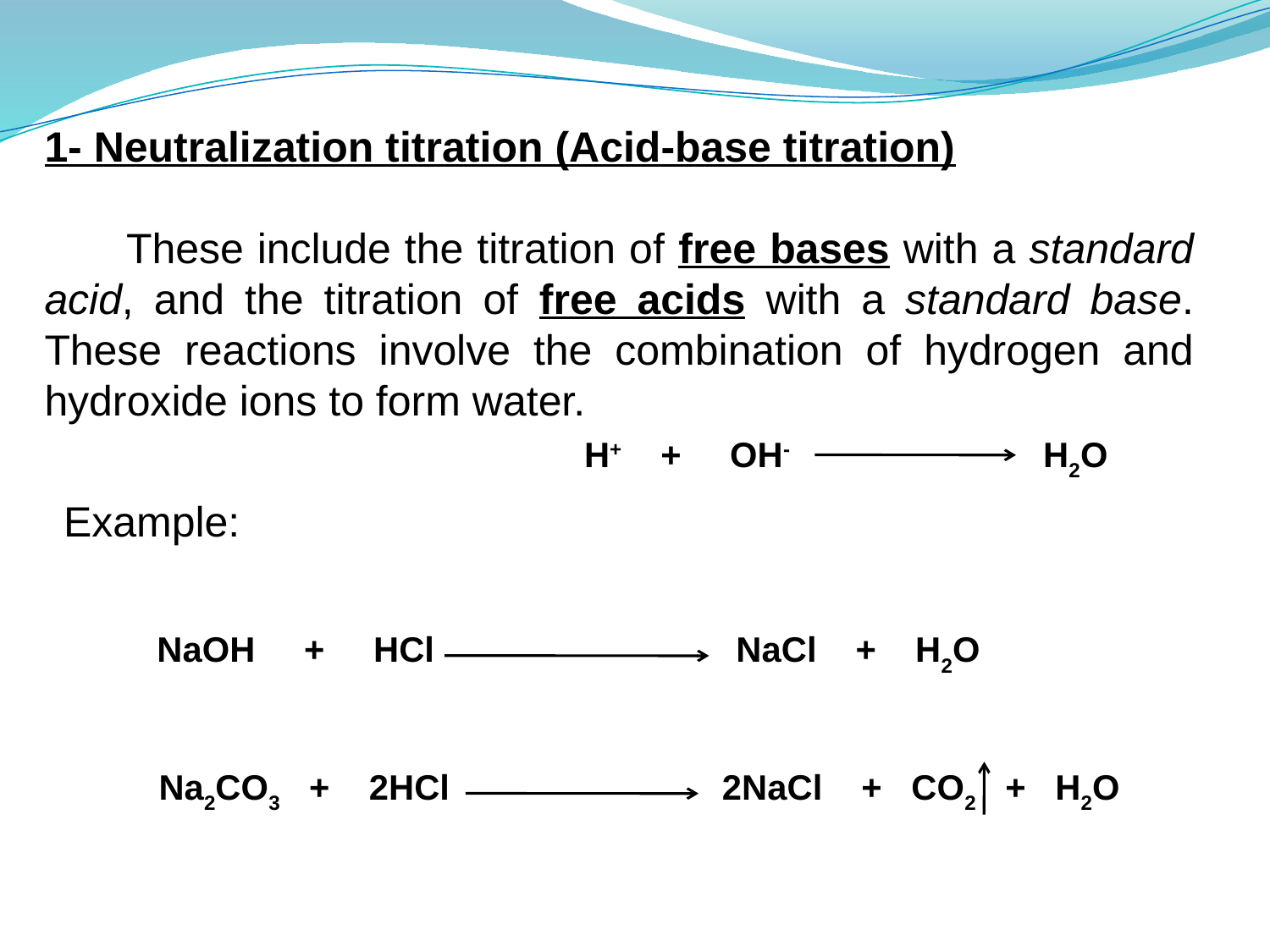

1- Neutralization titration (Acid-base titration)

      These include the titration of free bases with a standard acid, and the titration of free acids with a standard base. These reactions involve the combination of hydrogen and hydroxide ions to form water.
H+    +     OH-                          H2O
Example:

                 NaOH     +     HCl                               NaCl    +    H2O

               Na2CO3   +    2HCl                            2NaCl    +   CO2   +   H2O